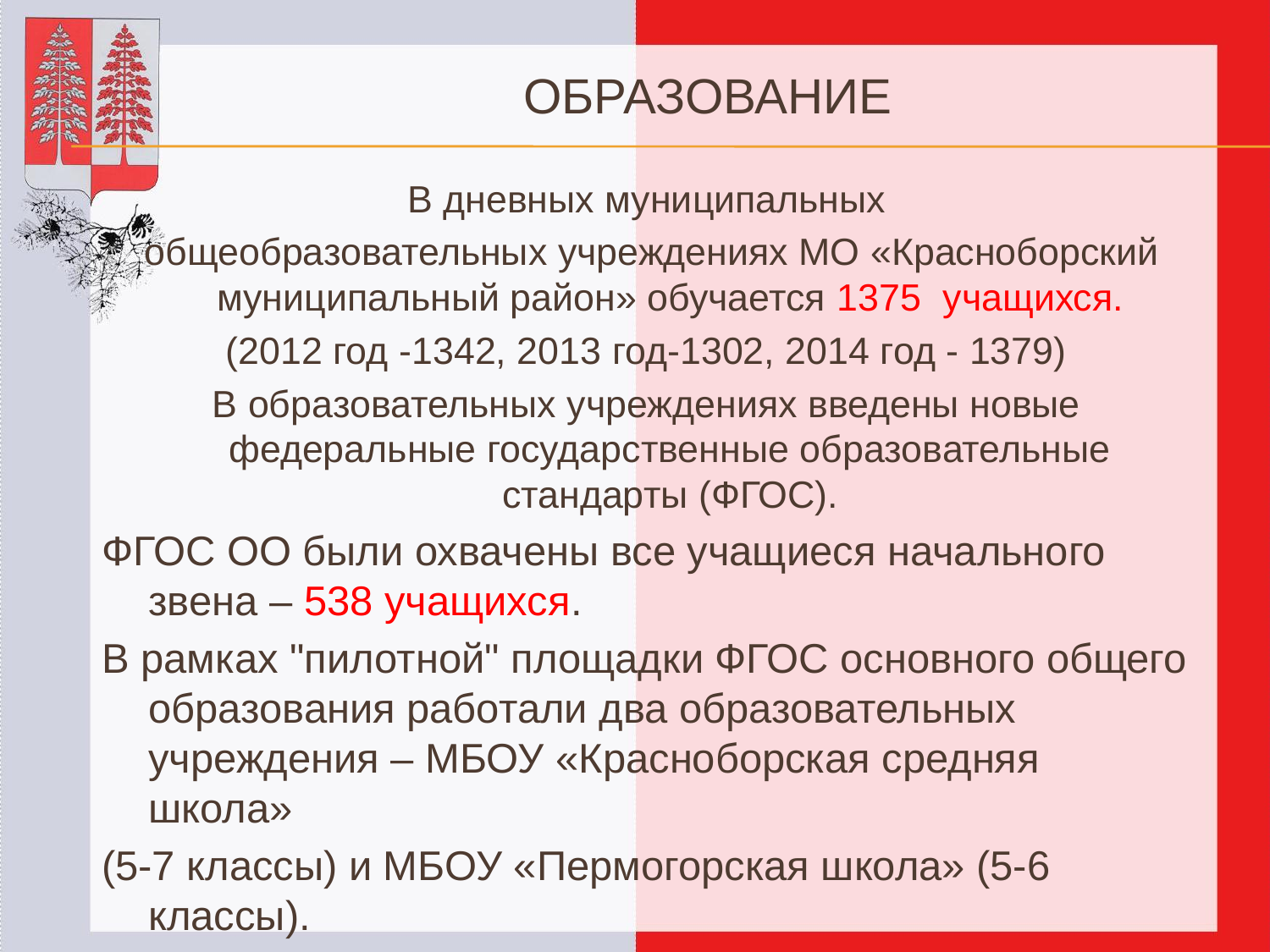

# ОБРАЗОВАНИЕ
В дневных муниципальных
 общеобразовательных учреждениях МО «Красноборский муниципальный район» обучается 1375  учащихся.
(2012 год -1342, 2013 год-1302, 2014 год - 1379)
В образовательных учреждениях введены новые федеральные государственные образовательные стандарты (ФГОС).
ФГОС ОО были охвачены все учащиеся начального звена – 538 учащихся.
В рамках "пилотной" площадки ФГОС основного общего образования работали два образовательных учреждения – МБОУ «Красноборская средняя школа»
(5-7 классы) и МБОУ «Пермогорская школа» (5-6 классы).